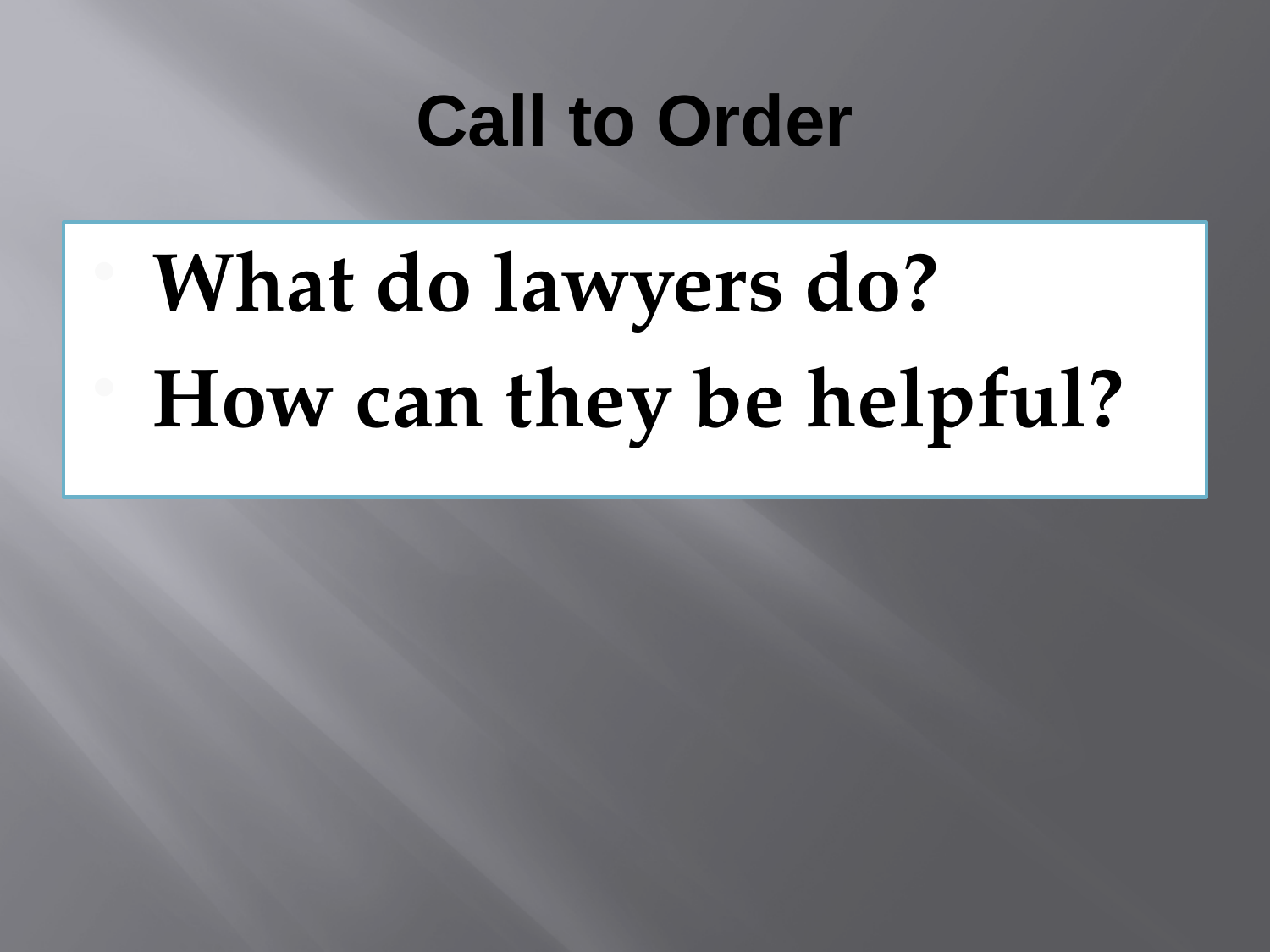

# Call to Order
What do lawyers do?
How can they be helpful?